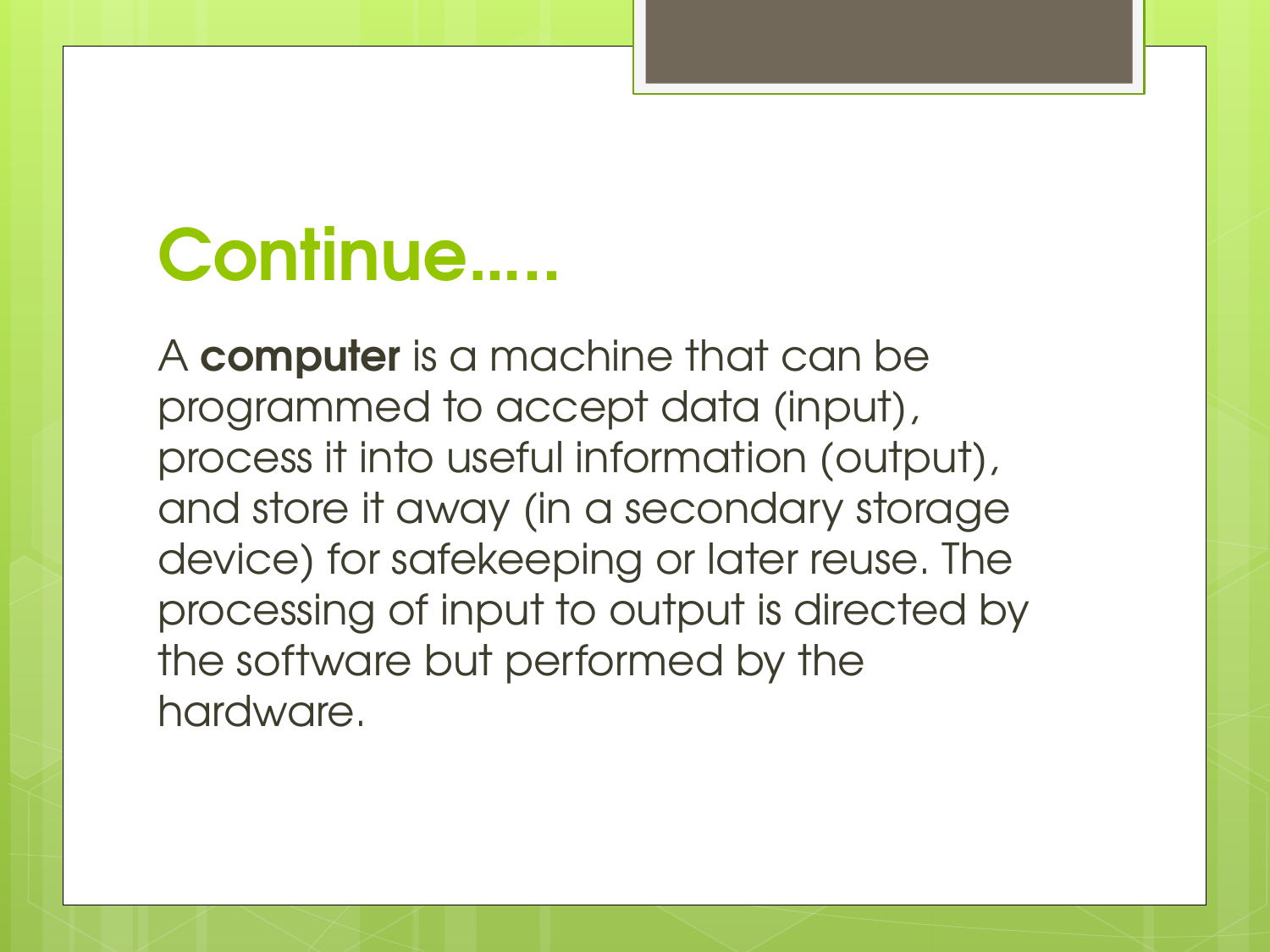

# Continue…..
A computer is a machine that can be programmed to accept data (input), process it into useful information (output), and store it away (in a secondary storage device) for safekeeping or later reuse. The processing of input to output is directed by the software but performed by the hardware.